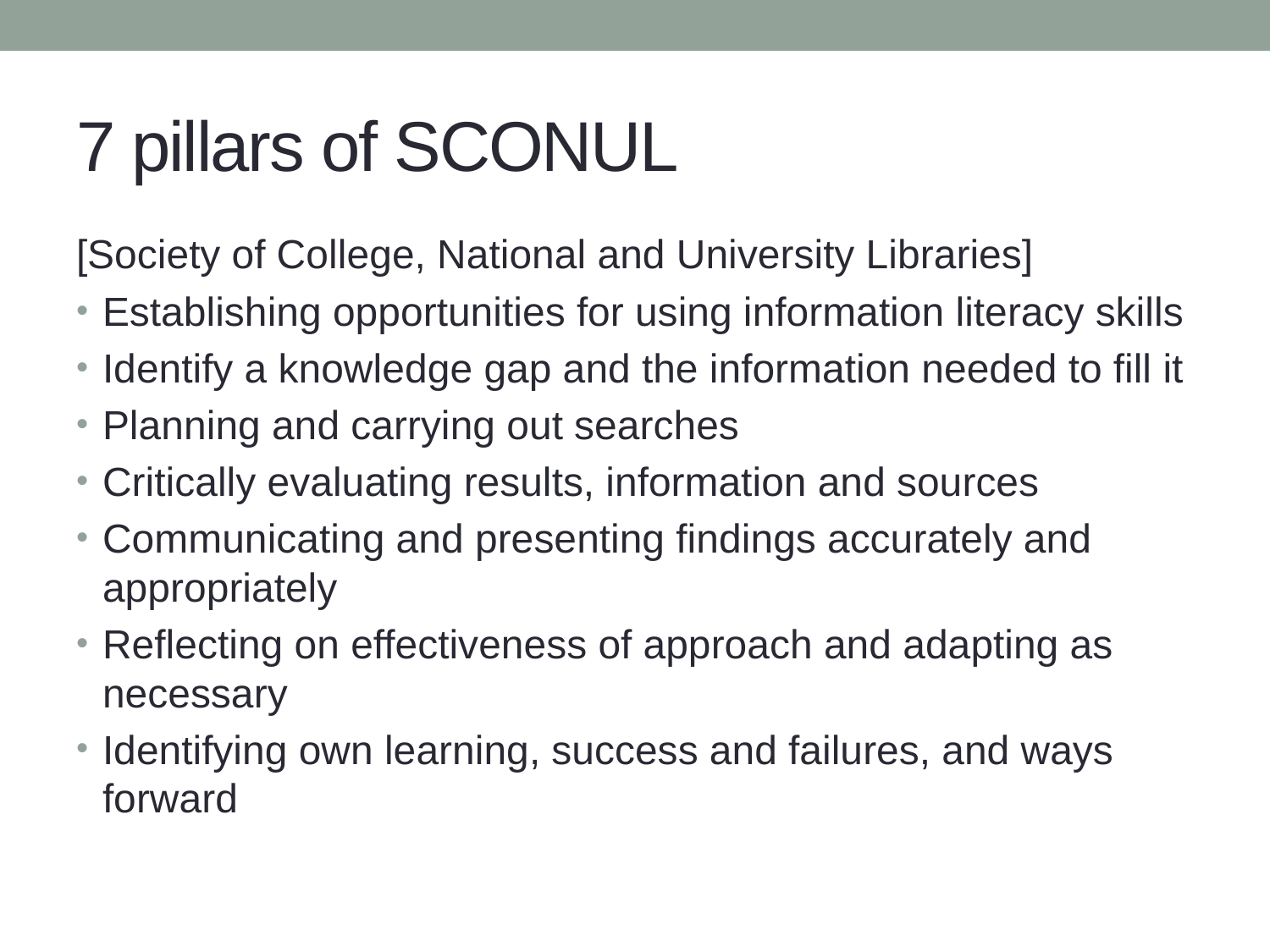

# 7 pillars of SCONUL
[Society of College, National and University Libraries]
Establishing opportunities for using information literacy skills
Identify a knowledge gap and the information needed to fill it
Planning and carrying out searches
Critically evaluating results, information and sources
Communicating and presenting findings accurately and appropriately
Reflecting on effectiveness of approach and adapting as necessary
Identifying own learning, success and failures, and ways forward